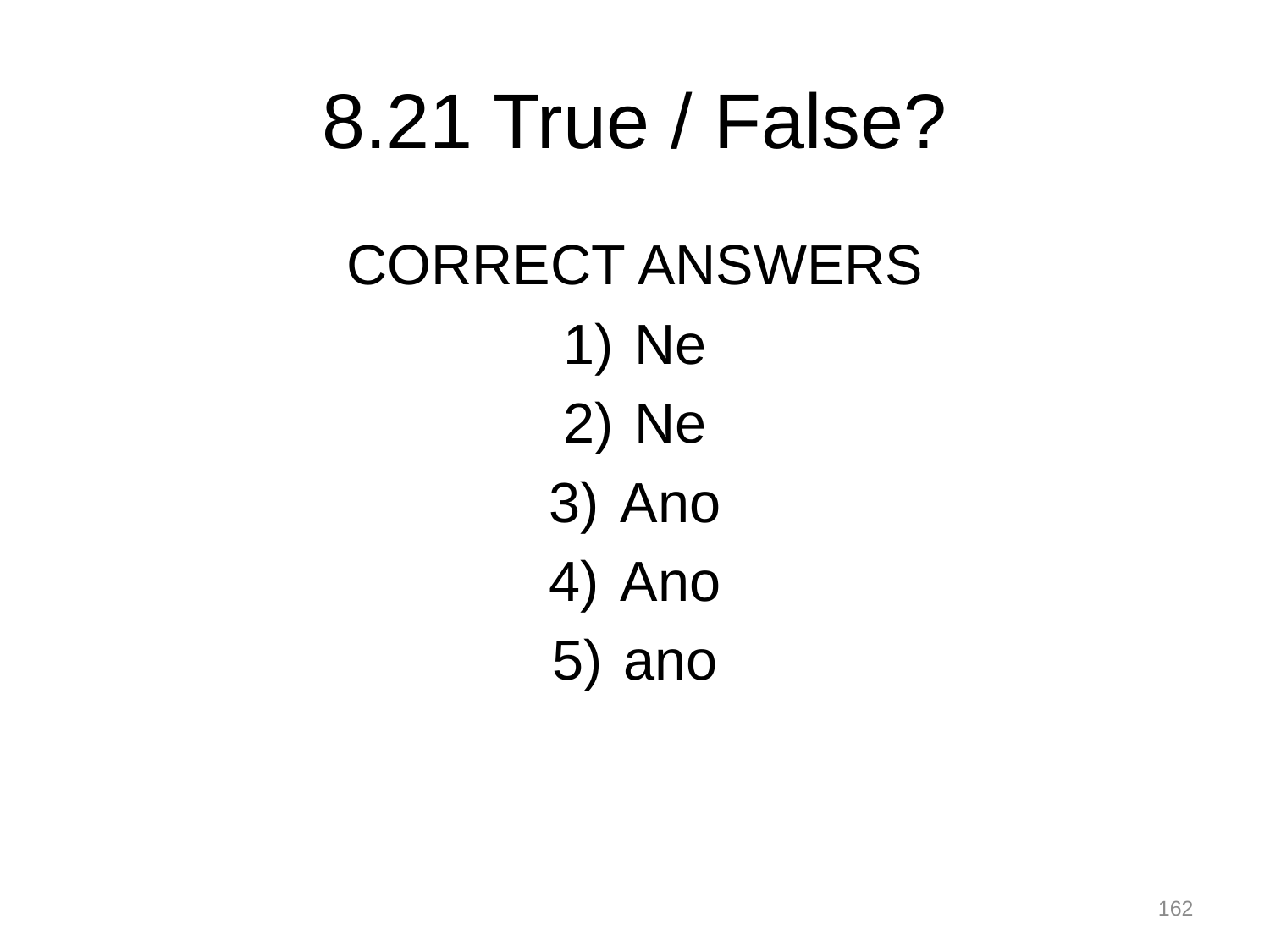

# 8.21 True / False?
CORRECT ANSWERS
Ne
Ne
Ano
Ano
ano
162